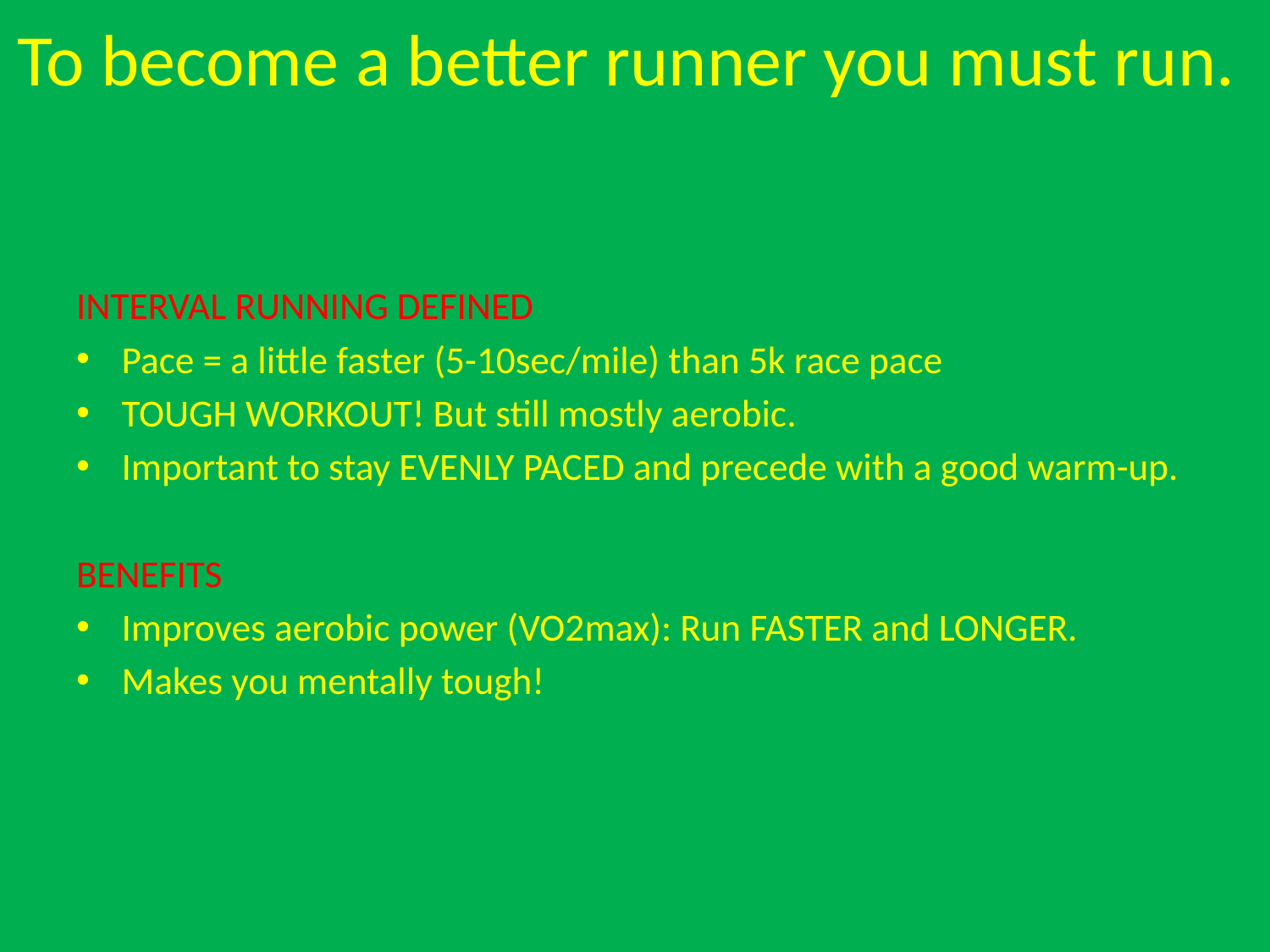

# To become a better runner you must run.

INTERVAL RUNNING DEFINED
Pace = a little faster (5-10sec/mile) than 5k race pace
TOUGH WORKOUT! But still mostly aerobic.
Important to stay EVENLY PACED and precede with a good warm-up.

BENEFITS
Improves aerobic power (VO2max): Run FASTER and LONGER.
Makes you mentally tough!